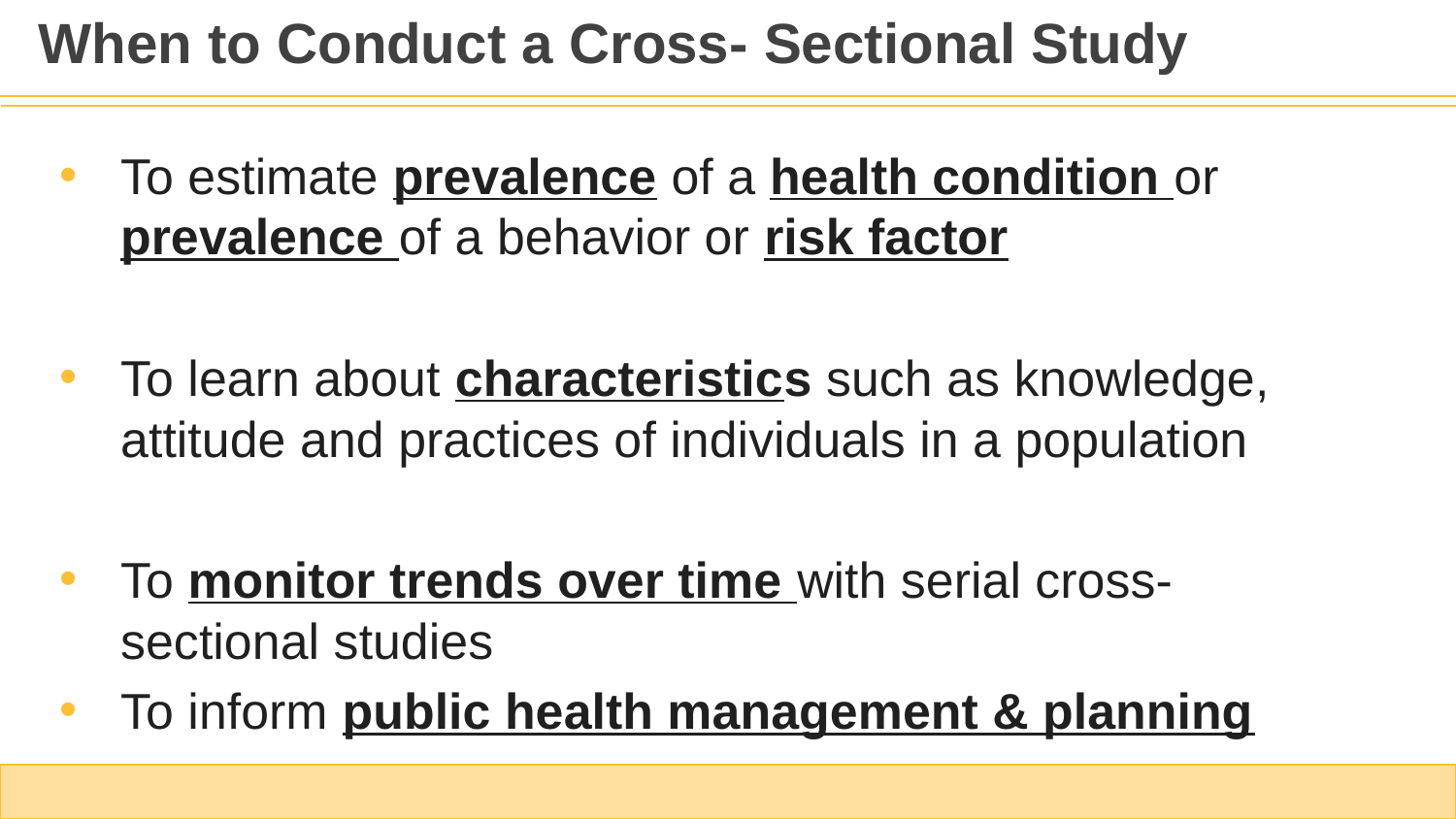

When to Conduct a Cross- Sectional Study
To estimate prevalence of a health condition or prevalence of a behavior or risk factor

To learn about characteristics such as knowledge, attitude and practices of individuals in a population

To monitor trends over time with serial cross- sectional studies
To inform public health management & planning